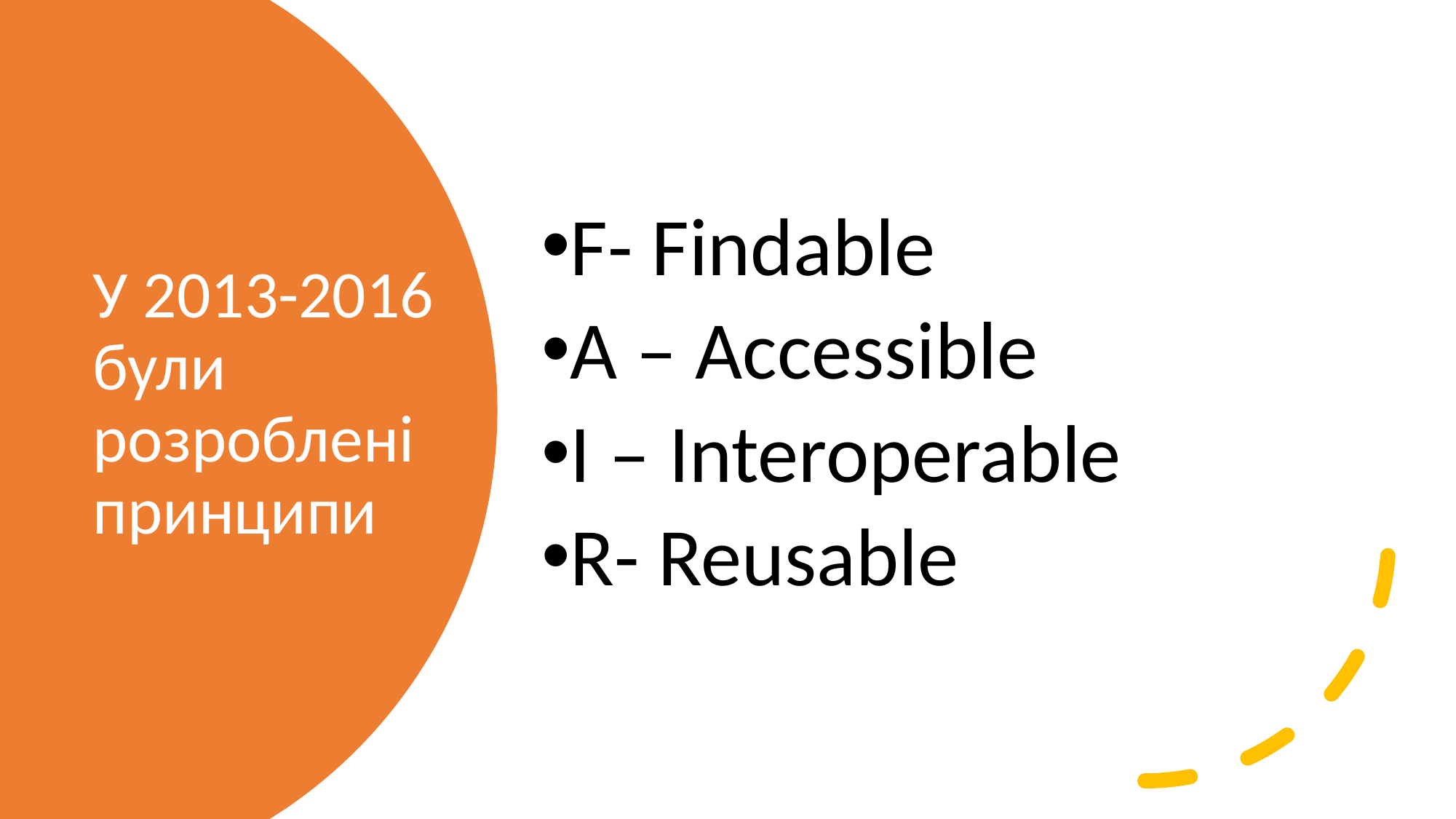

F- Findable
A – Accessible
I – Interoperable
R- Reusable
# У 2013-2016 були розроблені принципи